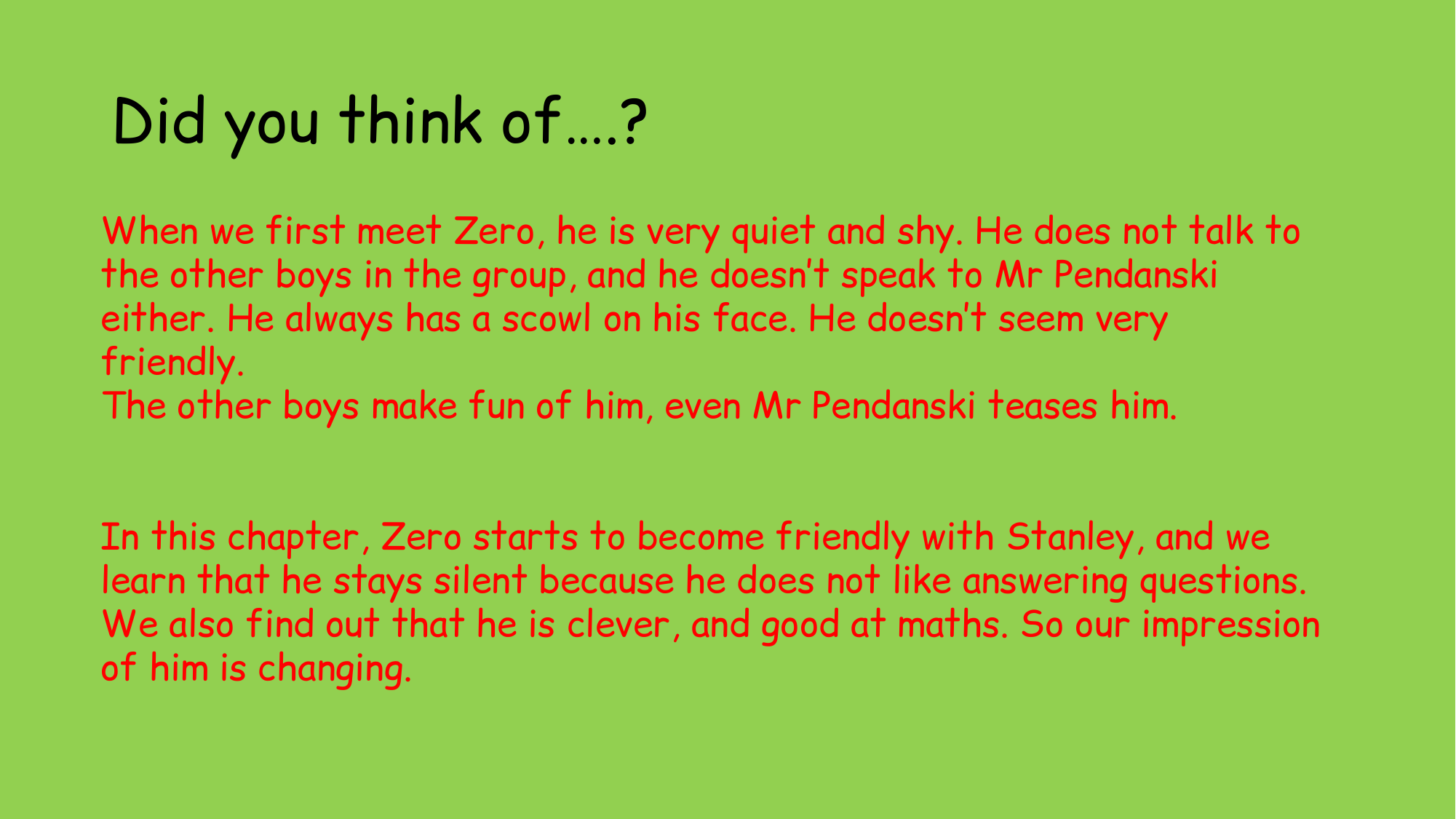

# Did you think of….?
When we first meet Zero, he is very quiet and shy. He does not talk to the other boys in the group, and he doesn’t speak to Mr Pendanski either. He always has a scowl on his face. He doesn’t seem very friendly.
The other boys make fun of him, even Mr Pendanski teases him.

In this chapter, Zero starts to become friendly with Stanley, and we learn that he stays silent because he does not like answering questions.
We also find out that he is clever, and good at maths. So our impression of him is changing.